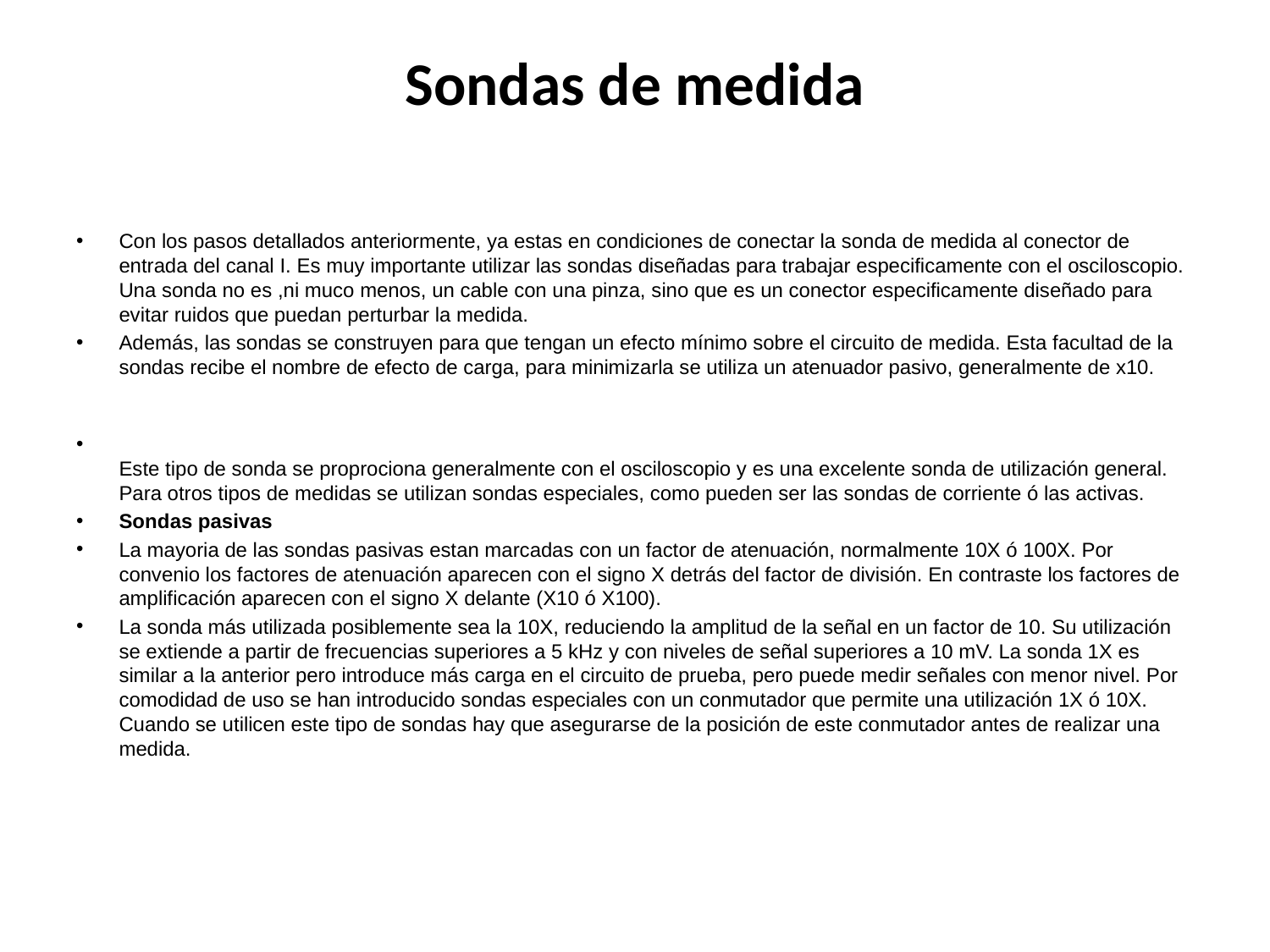

# Sondas de medida
Con los pasos detallados anteriormente, ya estas en condiciones de conectar la sonda de medida al conector de entrada del canal I. Es muy importante utilizar las sondas diseñadas para trabajar especificamente con el osciloscopio. Una sonda no es ,ni muco menos, un cable con una pinza, sino que es un conector especificamente diseñado para evitar ruidos que puedan perturbar la medida.
Además, las sondas se construyen para que tengan un efecto mínimo sobre el circuito de medida. Esta facultad de la sondas recibe el nombre de efecto de carga, para minimizarla se utiliza un atenuador pasivo, generalmente de x10.
Este tipo de sonda se proprociona generalmente con el osciloscopio y es una excelente sonda de utilización general. Para otros tipos de medidas se utilizan sondas especiales, como pueden ser las sondas de corriente ó las activas.
Sondas pasivas
La mayoria de las sondas pasivas estan marcadas con un factor de atenuación, normalmente 10X ó 100X. Por convenio los factores de atenuación aparecen con el signo X detrás del factor de división. En contraste los factores de amplificación aparecen con el signo X delante (X10 ó X100).
La sonda más utilizada posiblemente sea la 10X, reduciendo la amplitud de la señal en un factor de 10. Su utilización se extiende a partir de frecuencias superiores a 5 kHz y con niveles de señal superiores a 10 mV. La sonda 1X es similar a la anterior pero introduce más carga en el circuito de prueba, pero puede medir señales con menor nivel. Por comodidad de uso se han introducido sondas especiales con un conmutador que permite una utilización 1X ó 10X. Cuando se utilicen este tipo de sondas hay que asegurarse de la posición de este conmutador antes de realizar una medida.